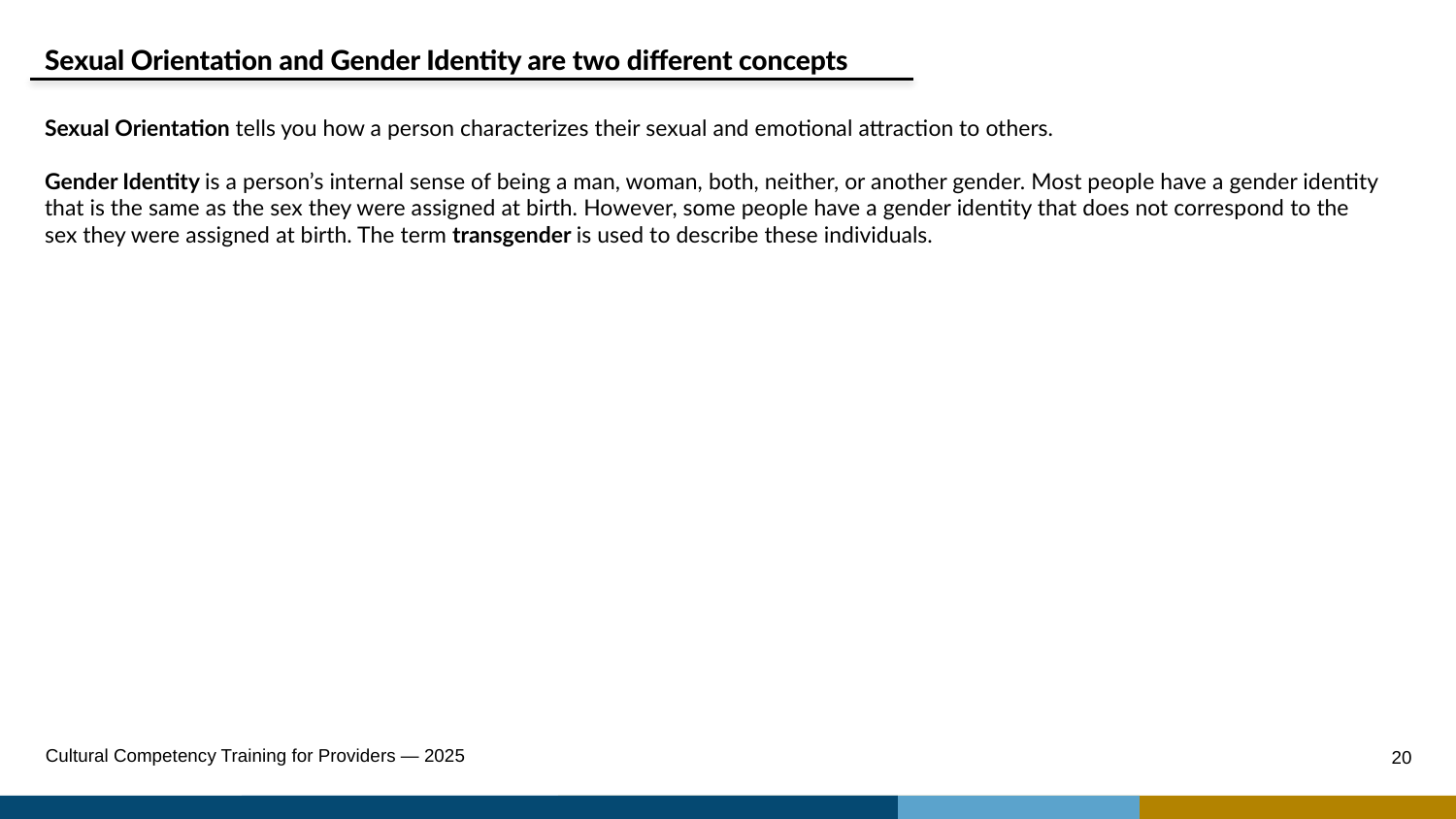

Sexual Orientation and Gender Identity are two different concepts
Sexual Orientation tells you how a person characterizes their sexual and emotional attraction to others.

Gender Identity is a person’s internal sense of being a man, woman, both, neither, or another gender. Most people have a gender identity that is the same as the sex they were assigned at birth. However, some people have a gender identity that does not correspond to the sex they were assigned at birth. The term transgender is used to describe these individuals.

Cultural Competency Training for Providers — 2025